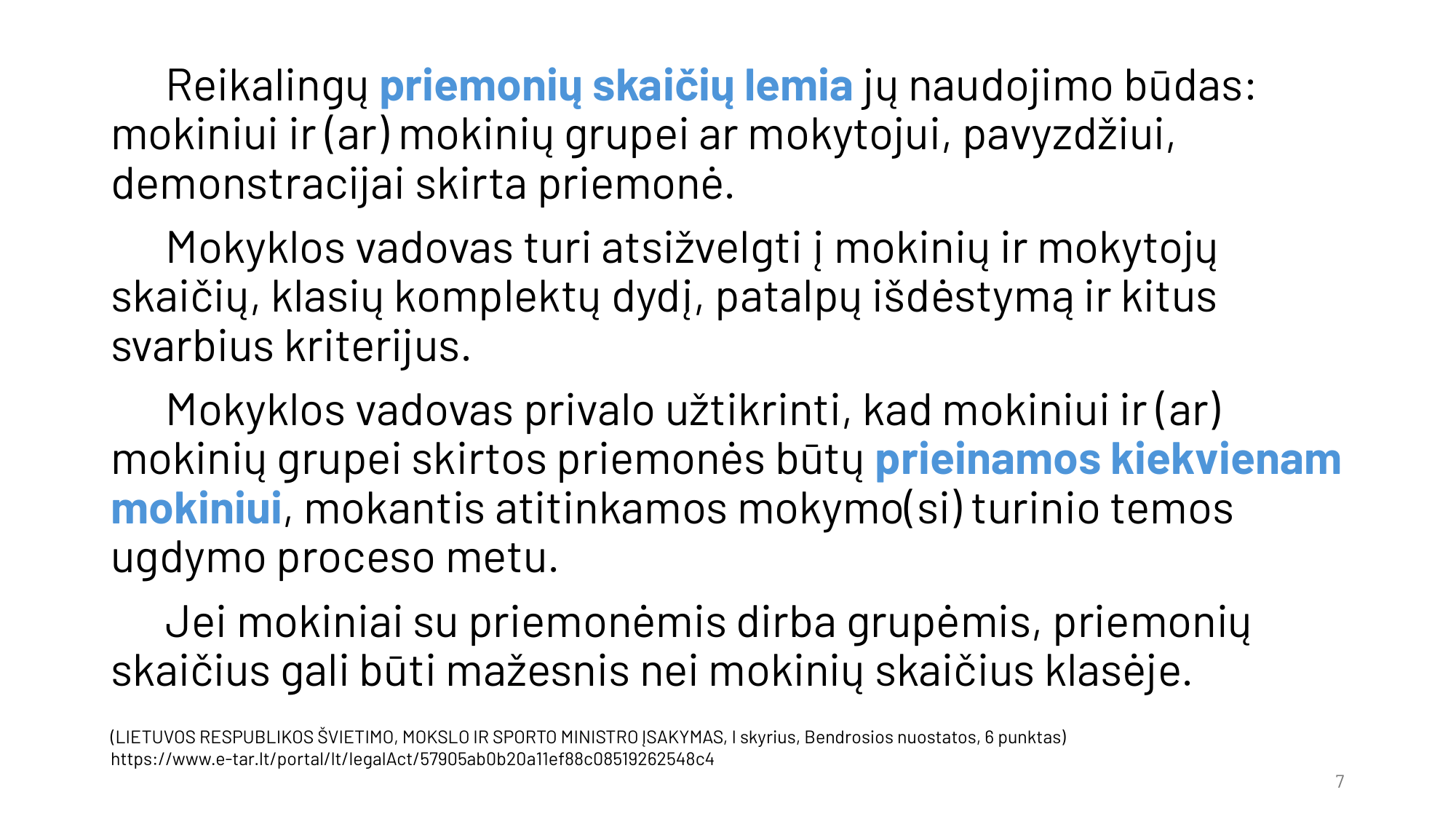

Reikalingų priemonių skaičių lemia jų naudojimo būdas: mokiniui ir (ar) mokinių grupei ar mokytojui, pavyzdžiui, demonstracijai skirta priemonė.
Mokyklos vadovas turi atsižvelgti į mokinių ir mokytojų skaičių, klasių komplektų dydį, patalpų išdėstymą ir kitus svarbius kriterijus.
Mokyklos vadovas privalo užtikrinti, kad mokiniui ir (ar) mokinių grupei skirtos priemonės būtų prieinamos kiekvienam mokiniui, mokantis atitinkamos mokymo(si) turinio temos ugdymo proceso metu.
Jei mokiniai su priemonėmis dirba grupėmis, priemonių skaičius gali būti mažesnis nei mokinių skaičius klasėje.

(LIETUVOS RESPUBLIKOS ŠVIETIMO, MOKSLO IR SPORTO MINISTRO ĮSAKYMAS, I skyrius, Bendrosios nuostatos, 6 punktas)
https://www.e-tar.lt/portal/lt/legalAct/57905ab0b20a11ef88c08519262548c4

7